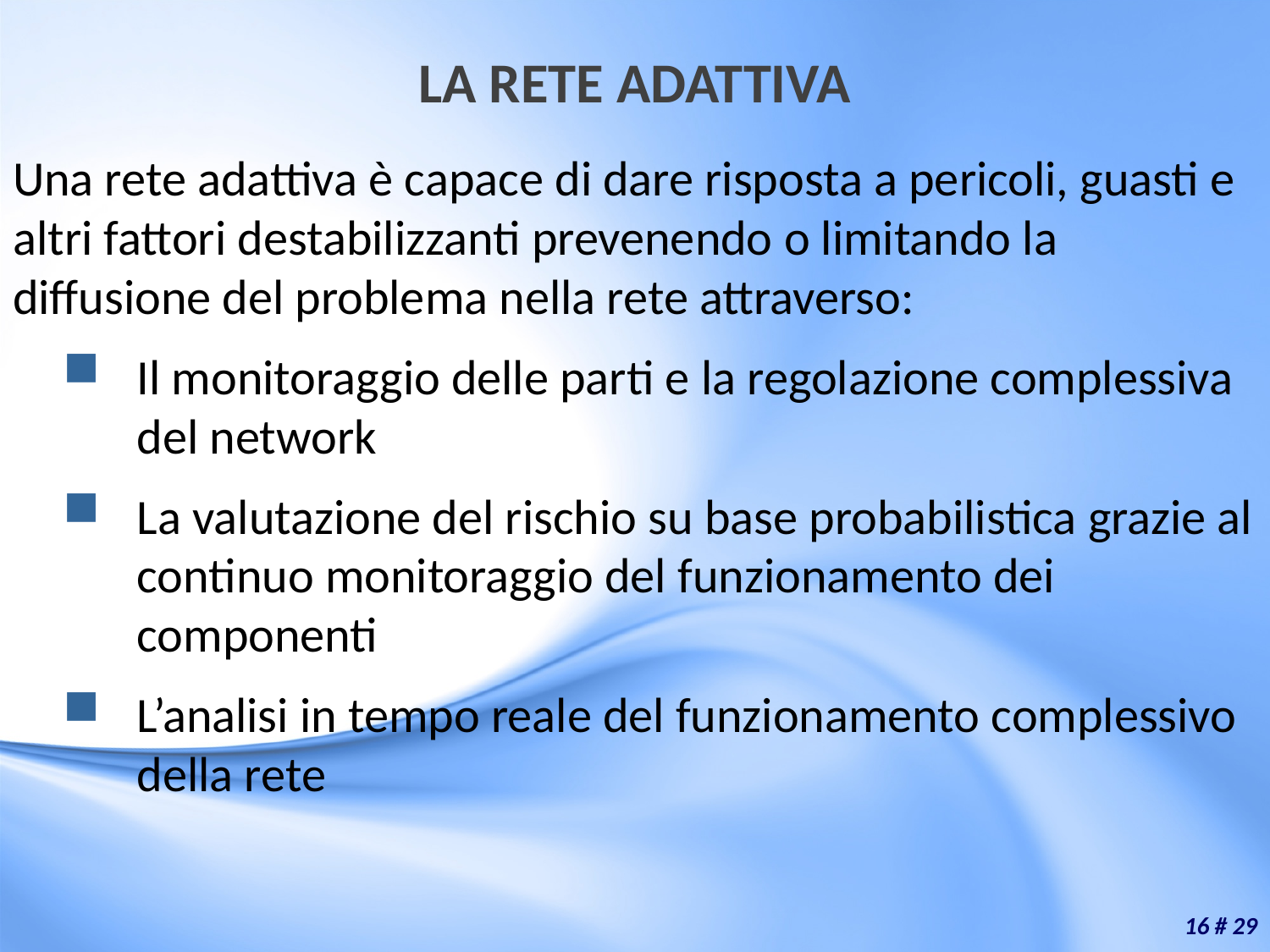

# LA RETE ADATTIVA
Una rete adattiva è capace di dare risposta a pericoli, guasti e altri fattori destabilizzanti prevenendo o limitando la diffusione del problema nella rete attraverso:
Il monitoraggio delle parti e la regolazione complessiva del network
La valutazione del rischio su base probabilistica grazie al continuo monitoraggio del funzionamento dei componenti
L’analisi in tempo reale del funzionamento complessivo della rete
16 # 29